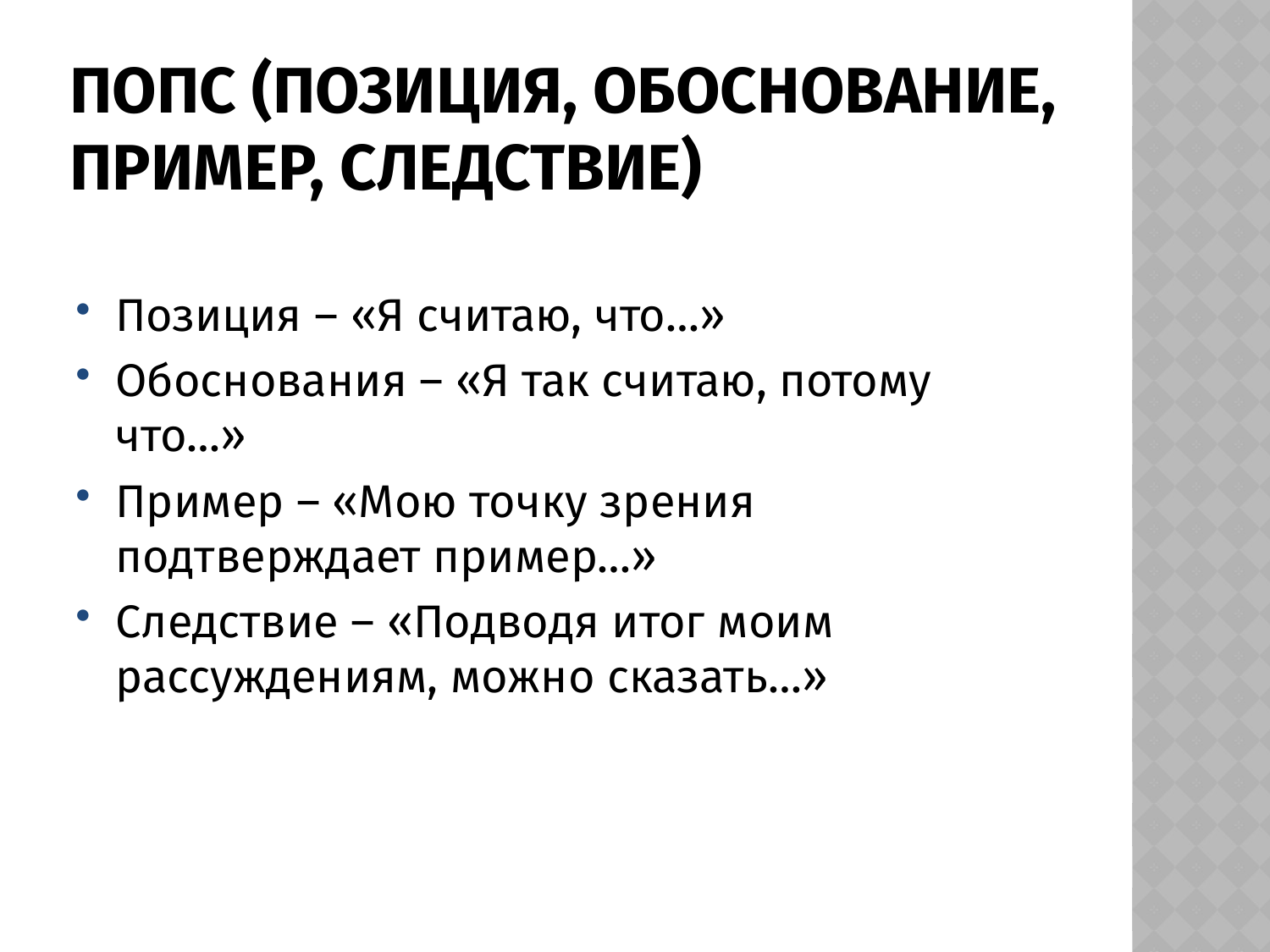

# Попс (Позиция, Обоснование, Пример, Следствие)
Позиция – «Я считаю, что…»
Обоснования – «Я так считаю, потому что…»
Пример – «Мою точку зрения подтверждает пример…»
Следствие – «Подводя итог моим рассуждениям, можно сказать…»